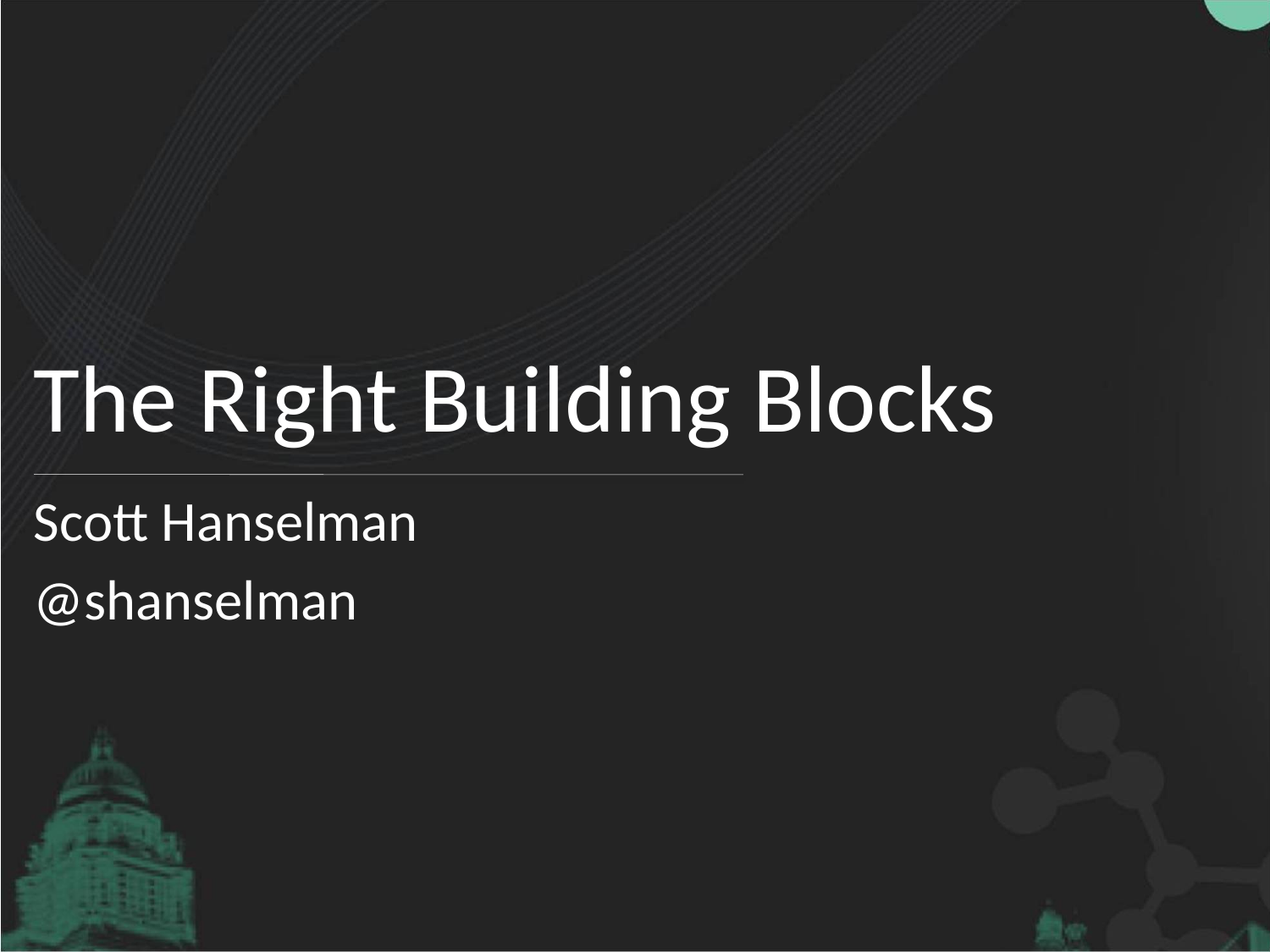

# The Right Building Blocks
Scott Hanselman
@shanselman